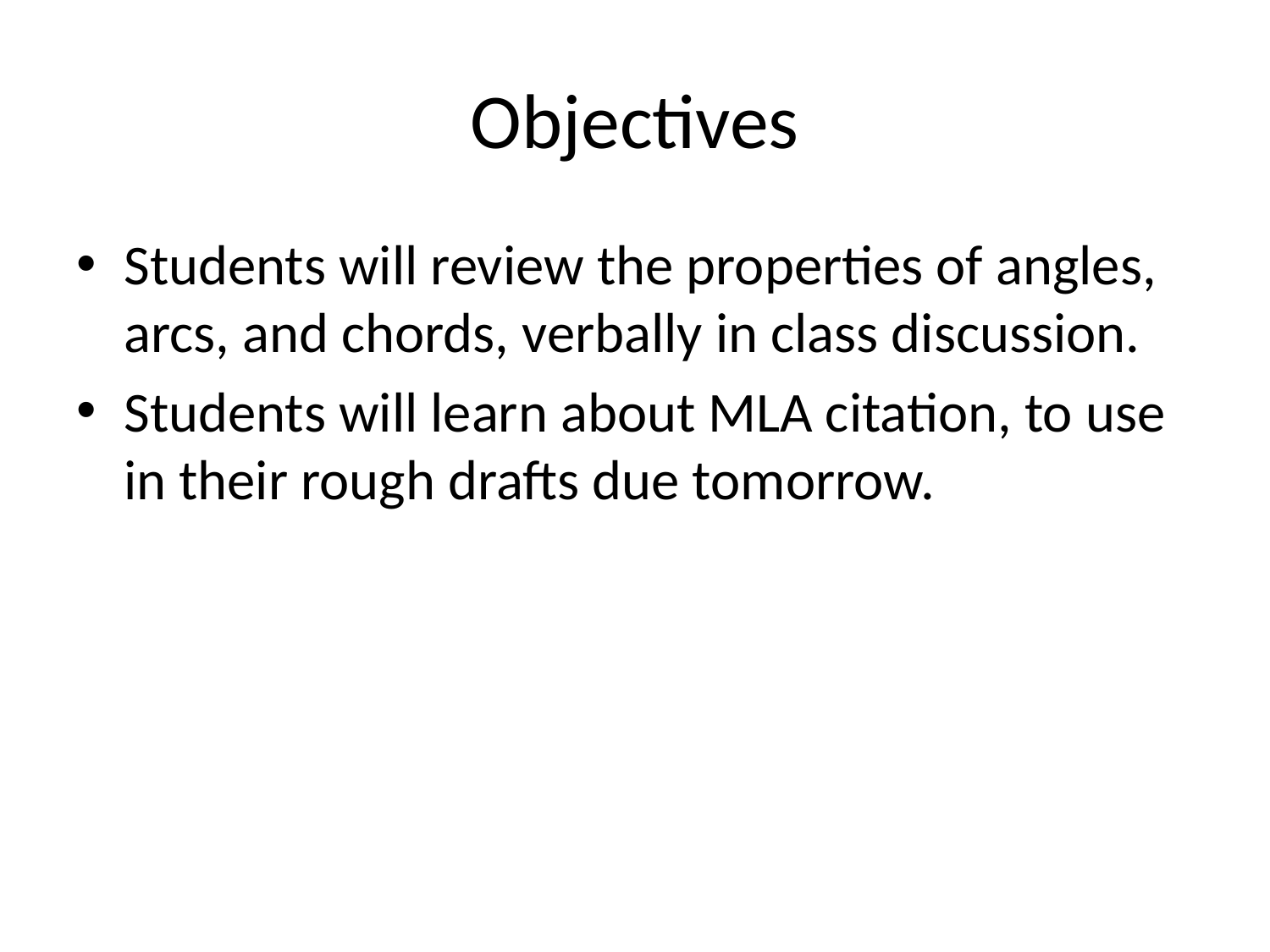

# Objectives
Students will review the properties of angles, arcs, and chords, verbally in class discussion.
Students will learn about MLA citation, to use in their rough drafts due tomorrow.